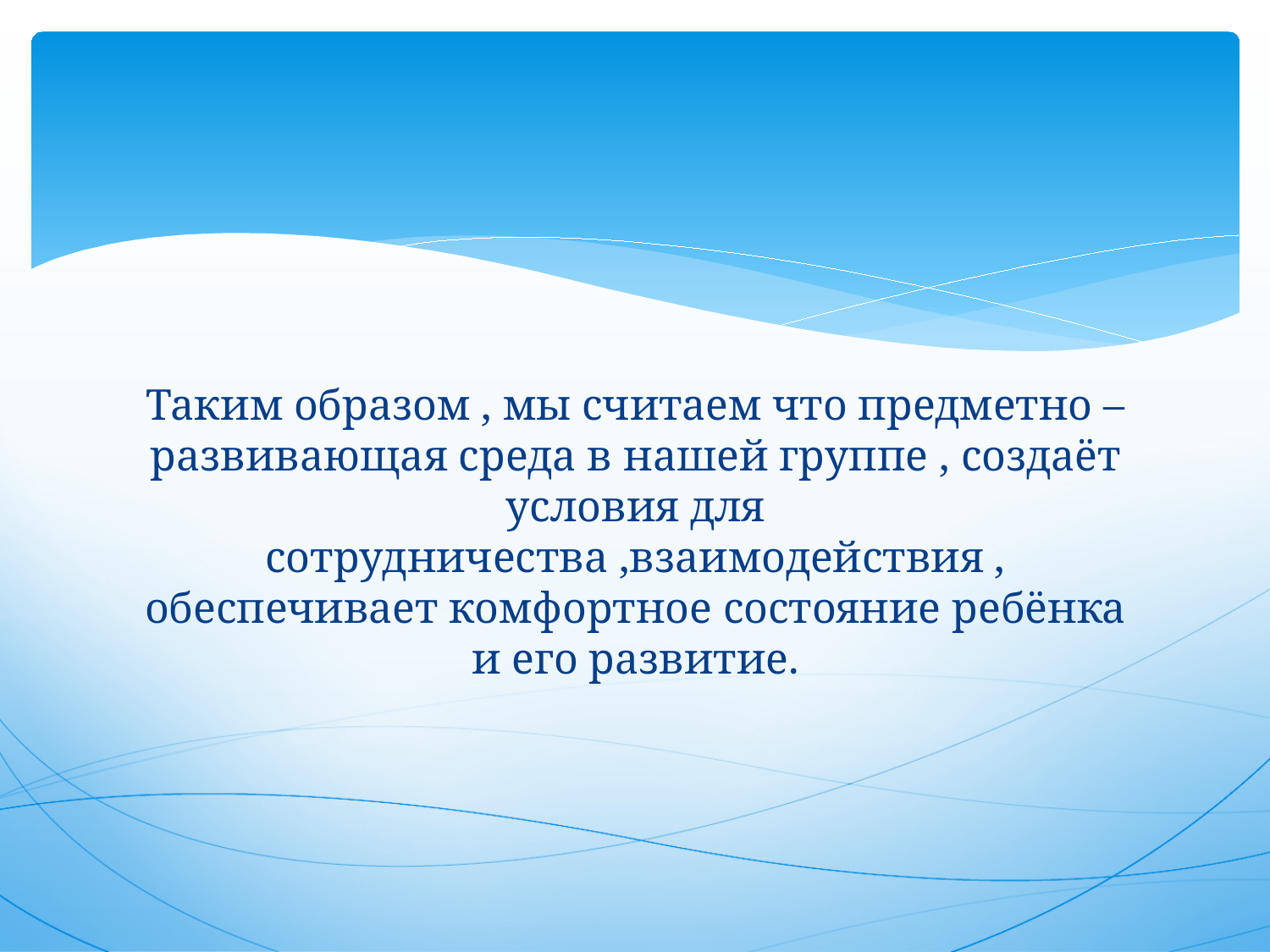

#
Таким образом , мы считаем что предметно – развивающая среда в нашей группе , создаёт условия для сотрудничества ,взаимодействия , обеспечивает комфортное состояние ребёнка и его развитие.